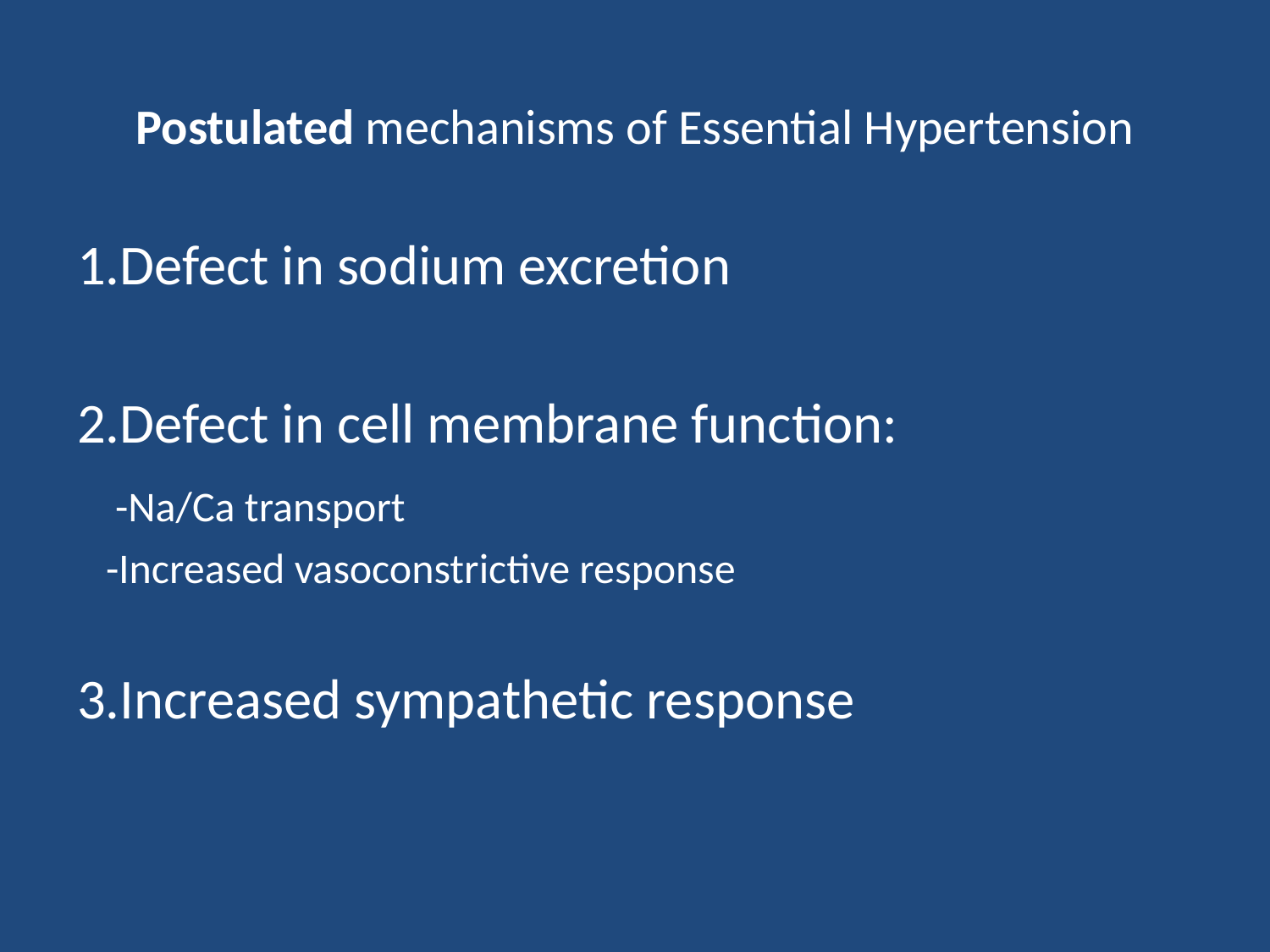

# Postulated mechanisms of Essential Hypertension
1.Defect in sodium excretion

2.Defect in cell membrane function:
   -Na/Ca transport
   -Increased vasoconstrictive response

3.Increased sympathetic response